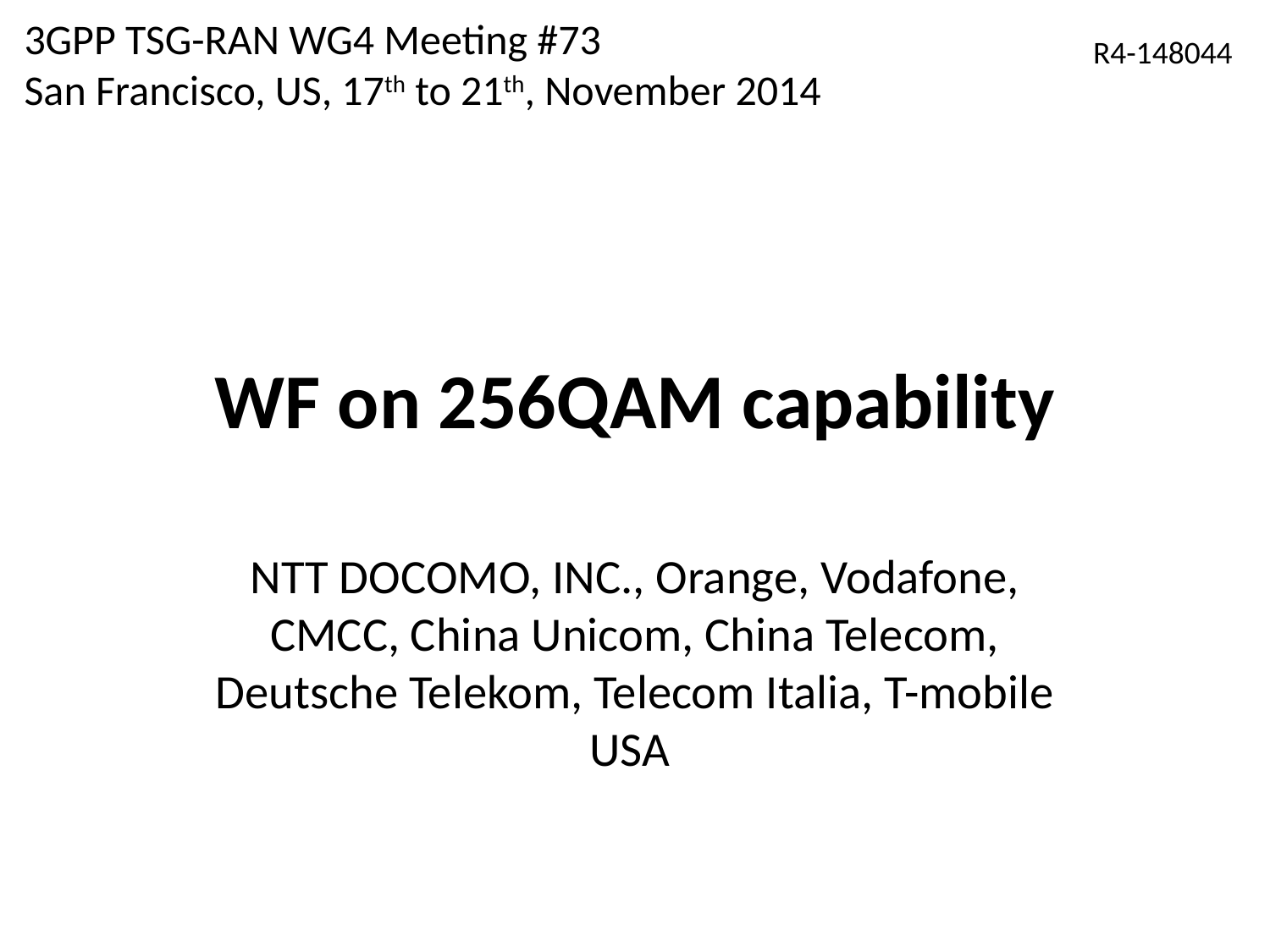

3GPP TSG-RAN WG4 Meeting #73
San Francisco, US, 17th to 21th, November 2014
 R4-148044
# WF on 256QAM capability
NTT DOCOMO, INC., Orange, Vodafone, CMCC, China Unicom, China Telecom, Deutsche Telekom, Telecom Italia, T-mobile USA